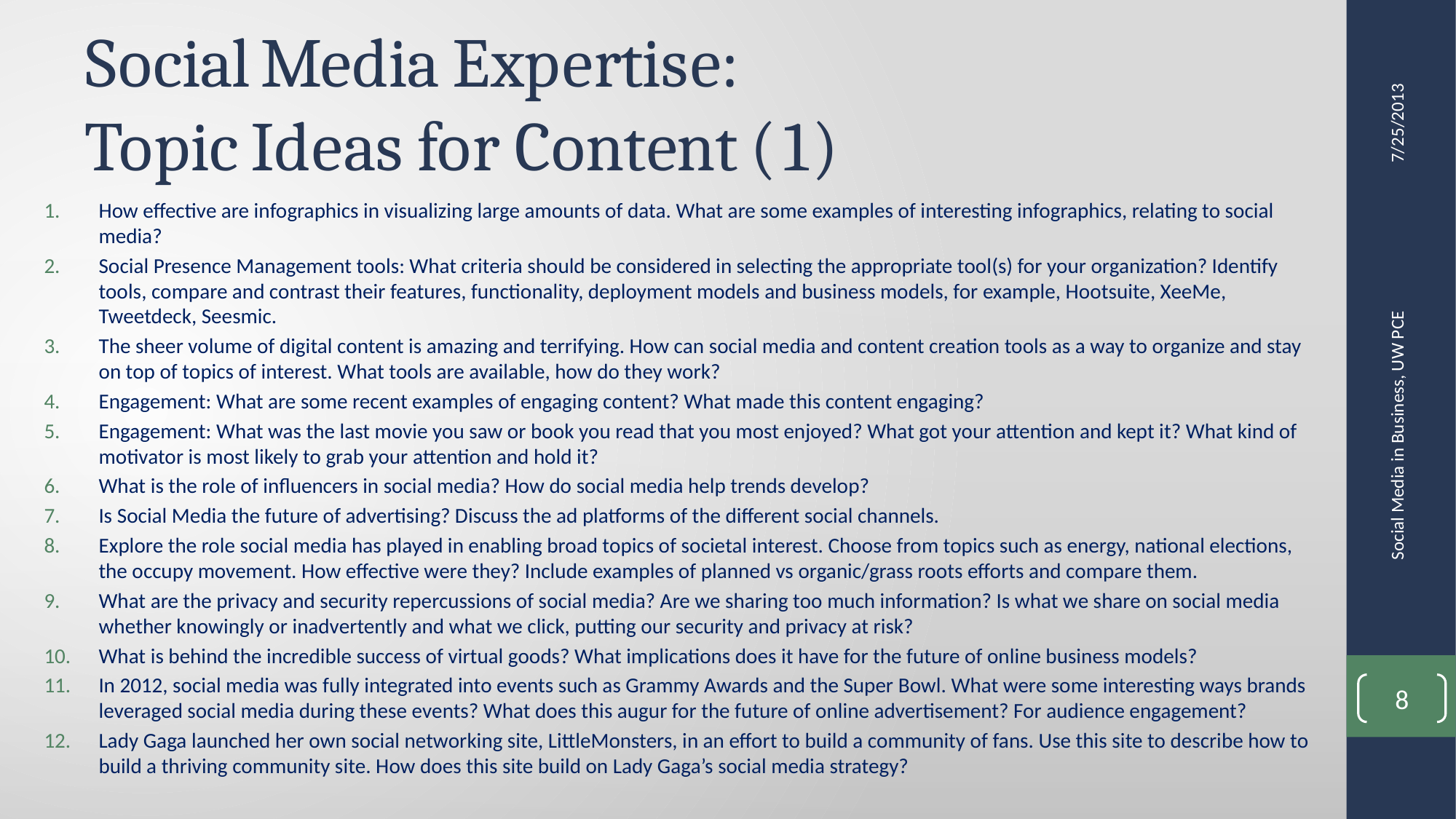

# Social Media Expertise: Topic Ideas for Content (1)
7/25/2013
How effective are infographics in visualizing large amounts of data. What are some examples of interesting infographics, relating to social media?
Social Presence Management tools: What criteria should be considered in selecting the appropriate tool(s) for your organization? Identify tools, compare and contrast their features, functionality, deployment models and business models, for example, Hootsuite, XeeMe, Tweetdeck, Seesmic.
The sheer volume of digital content is amazing and terrifying. How can social media and content creation tools as a way to organize and stay on top of topics of interest. What tools are available, how do they work?
Engagement: What are some recent examples of engaging content? What made this content engaging?
Engagement: What was the last movie you saw or book you read that you most enjoyed? What got your attention and kept it? What kind of motivator is most likely to grab your attention and hold it?
What is the role of influencers in social media? How do social media help trends develop?
Is Social Media the future of advertising? Discuss the ad platforms of the different social channels.
Explore the role social media has played in enabling broad topics of societal interest. Choose from topics such as energy, national elections, the occupy movement. How effective were they? Include examples of planned vs organic/grass roots efforts and compare them.
What are the privacy and security repercussions of social media? Are we sharing too much information? Is what we share on social media whether knowingly or inadvertently and what we click, putting our security and privacy at risk?
What is behind the incredible success of virtual goods? What implications does it have for the future of online business models?
In 2012, social media was fully integrated into events such as Grammy Awards and the Super Bowl. What were some interesting ways brands leveraged social media during these events? What does this augur for the future of online advertisement? For audience engagement?
Lady Gaga launched her own social networking site, LittleMonsters, in an effort to build a community of fans. Use this site to describe how to build a thriving community site. How does this site build on Lady Gaga’s social media strategy?

Social Media in Business, UW PCE
8